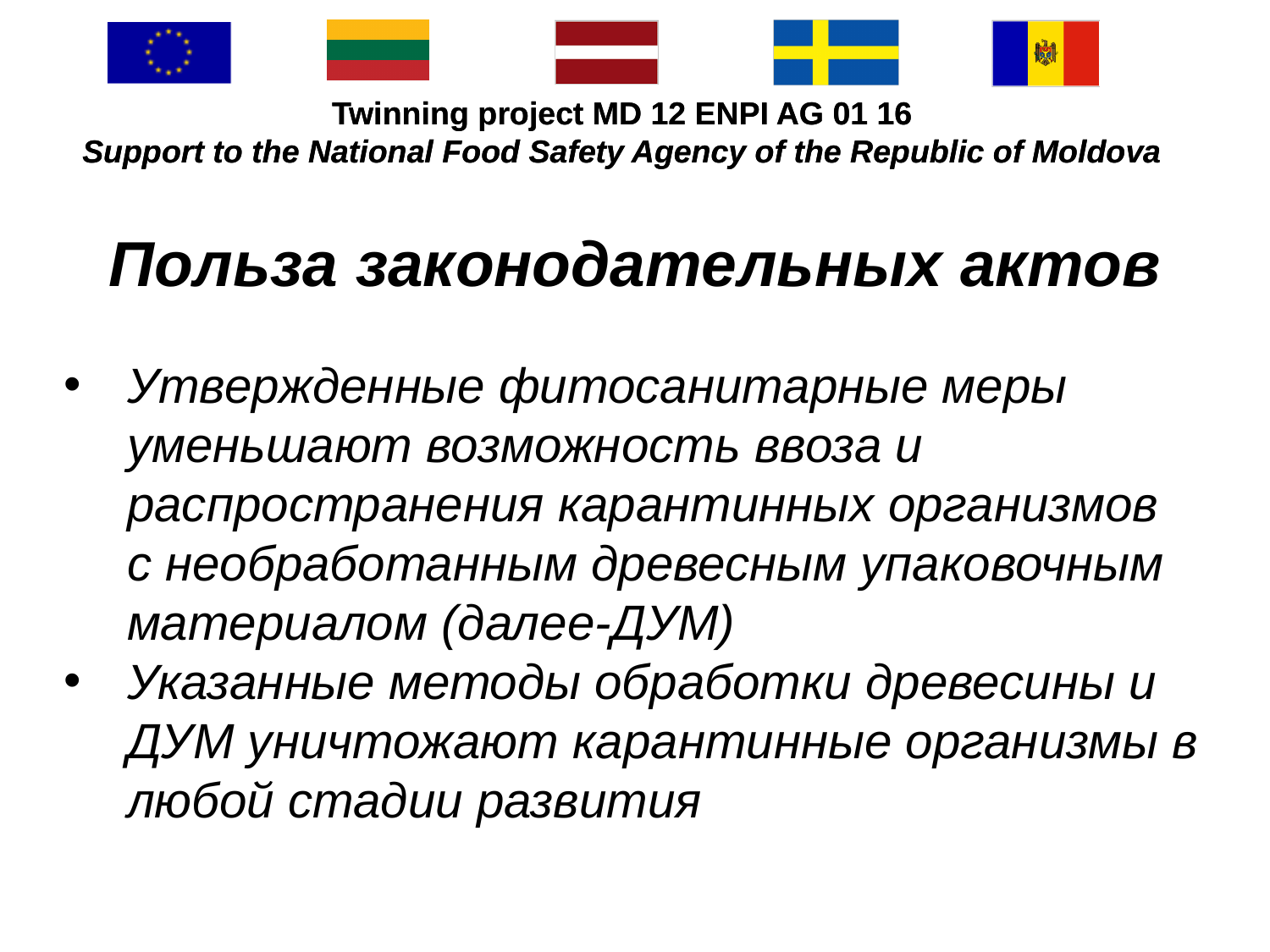

#
Польза законодательных актов
Утвержденные фитосанитарные меры уменьшают возможность ввоза и распространения карантинных организмов  с необработанным древесным упаковочным материалом (далее-ДУМ)
Указанные методы обработки древесины и ДУМ уничтожают карантинные организмы в любой стадии развития